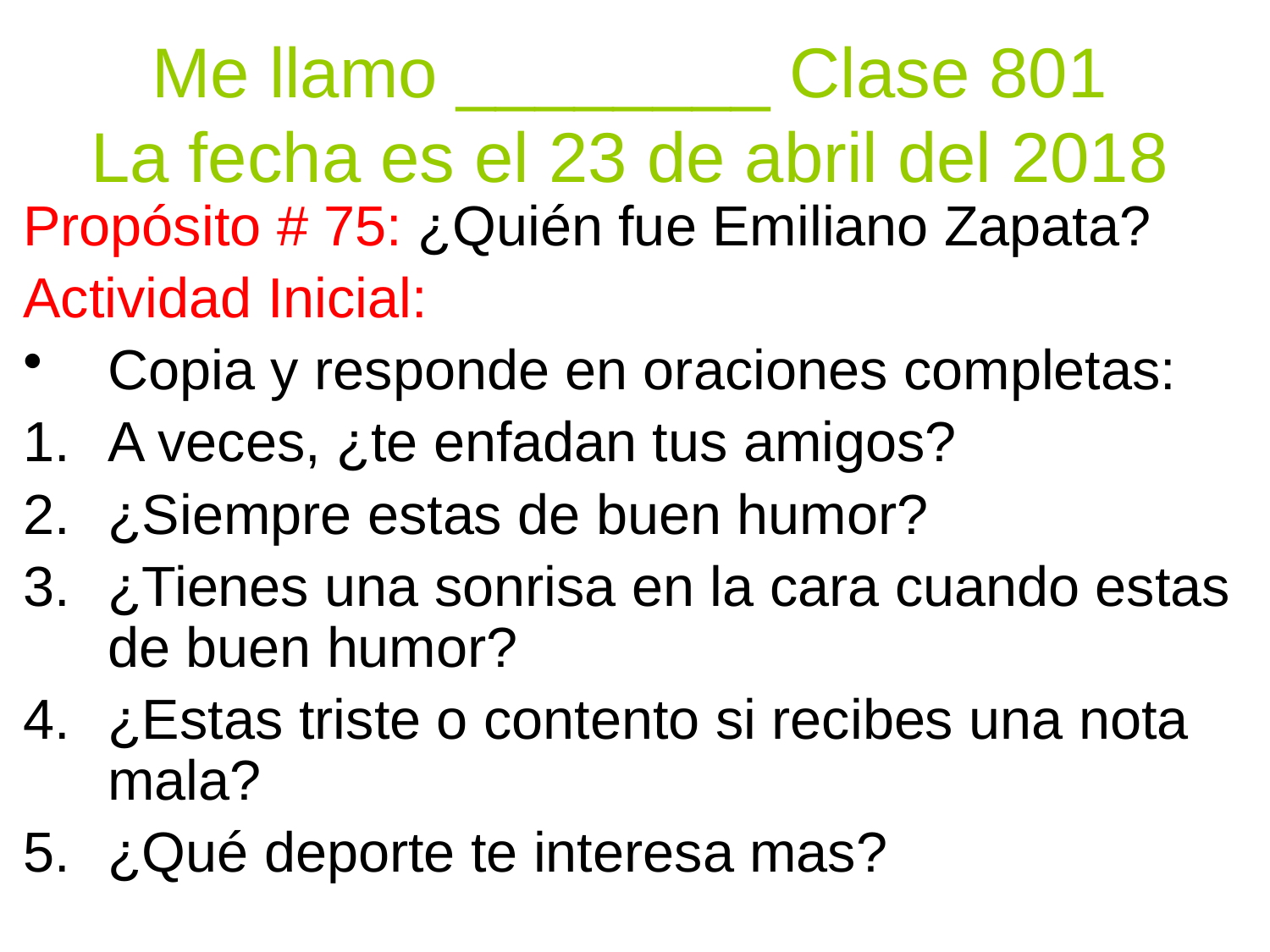

Me llamo ________ Clase 801
La fecha es el 23 de abril del 2018
Propósito # 75: ¿Quién fue Emiliano Zapata?
Actividad Inicial:
Copia y responde en oraciones completas:
A veces, ¿te enfadan tus amigos?
¿Siempre estas de buen humor?
¿Tienes una sonrisa en la cara cuando estas de buen humor?
¿Estas triste o contento si recibes una nota mala?
¿Qué deporte te interesa mas?